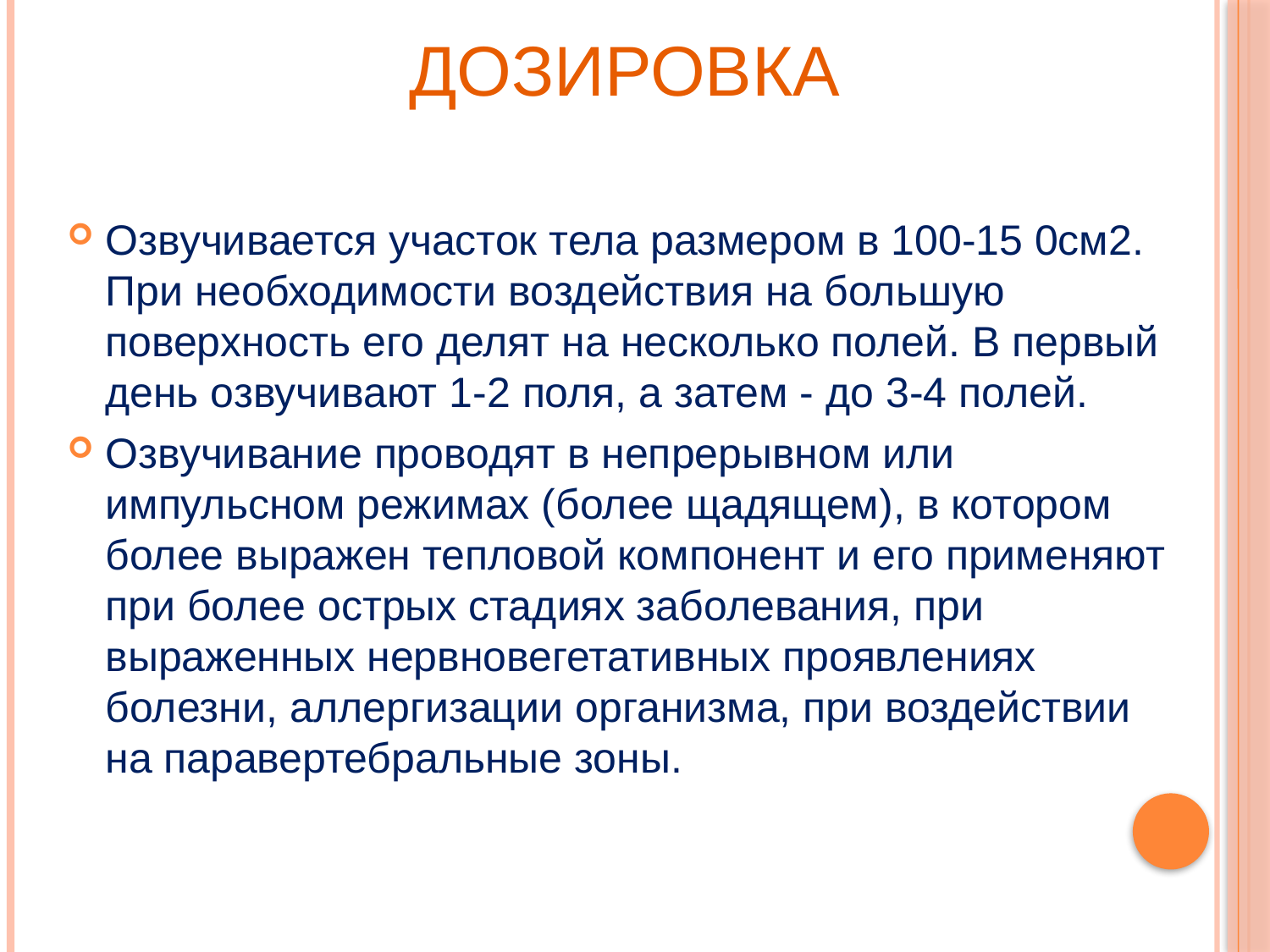

# Дозировка
Озвучивается участок тела размером в 100-15 0см2. При необходимости воздействия на большую поверхность его делят на несколько полей. В первый день озвучивают 1-2 поля, а затем - до 3-4 полей.
Озвучивание проводят в непрерывном или импульсном режимах (более щадящем), в котором более выражен тепловой компонент и его применяют при более острых стадиях заболевания, при выраженных нервновегетативных проявлениях болезни, аллергизации организма, при воздействии на паравертебральные зоны.